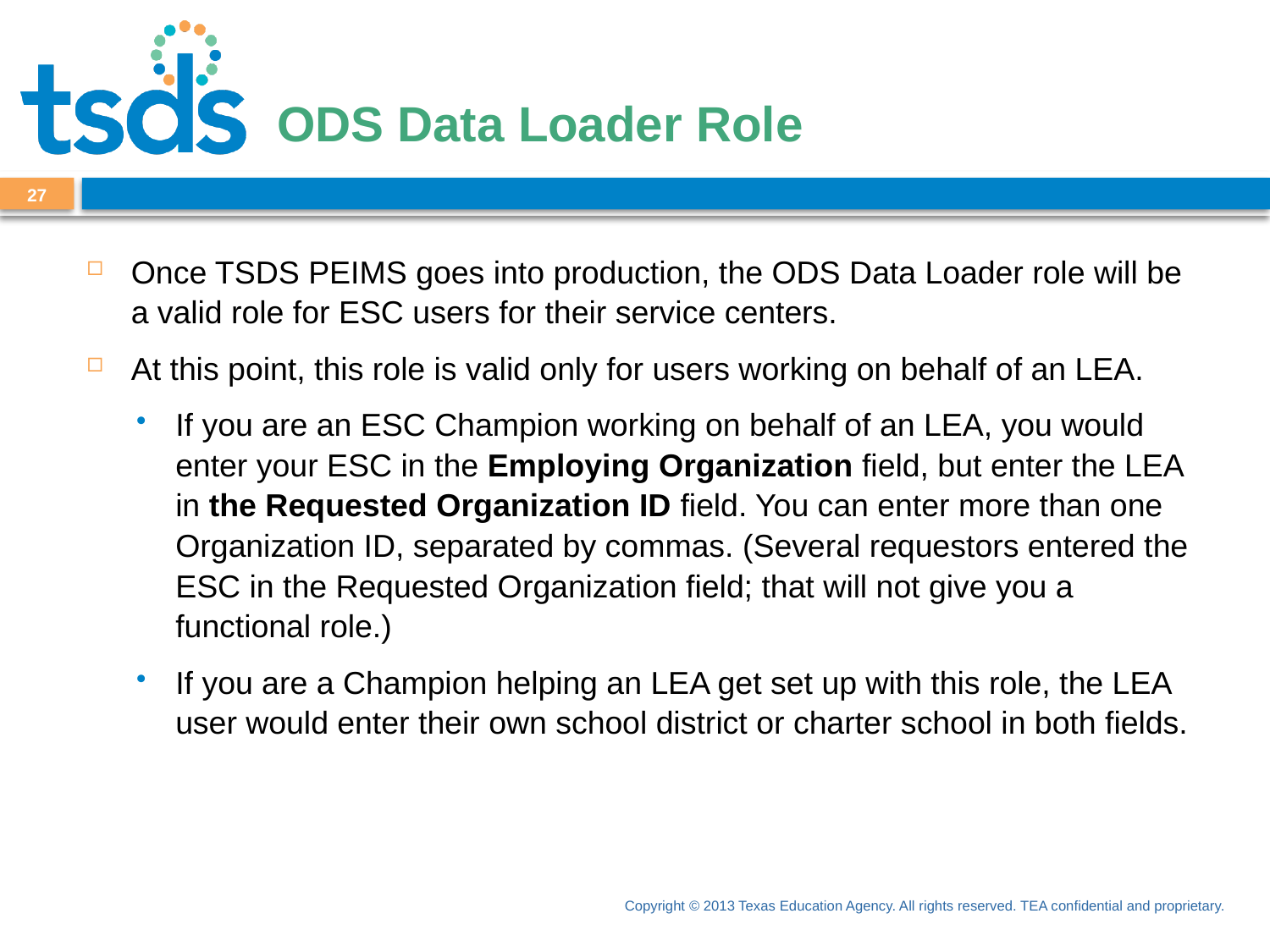

# ODS Data Loader Role
27
Once TSDS PEIMS goes into production, the ODS Data Loader role will be a valid role for ESC users for their service centers.
At this point, this role is valid only for users working on behalf of an LEA.
If you are an ESC Champion working on behalf of an LEA, you would enter your ESC in the Employing Organization field, but enter the LEA in the Requested Organization ID field. You can enter more than one Organization ID, separated by commas. (Several requestors entered the ESC in the Requested Organization field; that will not give you a functional role.)
If you are a Champion helping an LEA get set up with this role, the LEA user would enter their own school district or charter school in both fields.